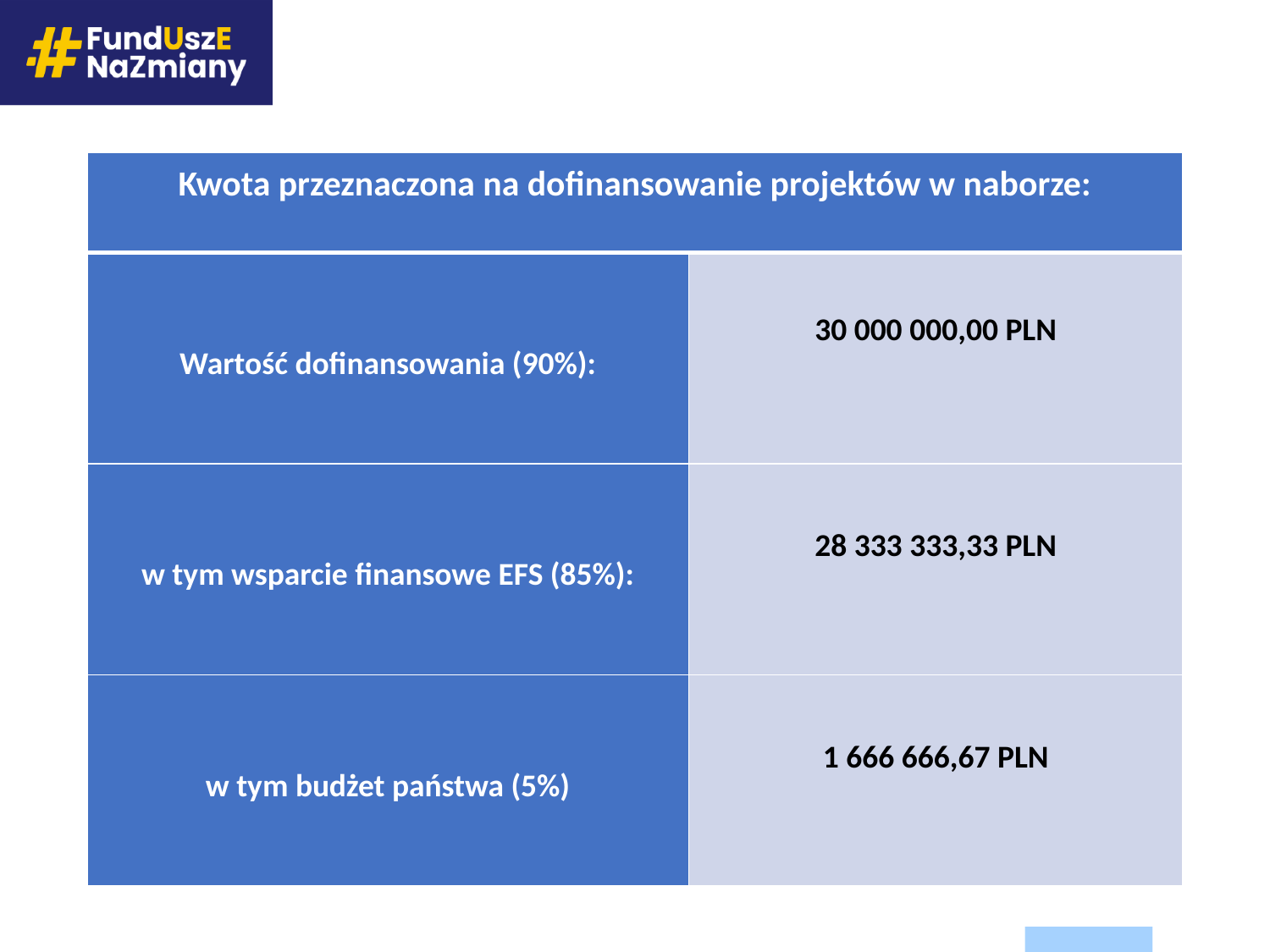

| Kwota przeznaczona na dofinansowanie projektów w naborze: |  |
| --- | --- |
| Wartość dofinansowania (90%): | 30 000 000,00 PLN |
| w tym wsparcie finansowe EFS (85%): | 28 333 333,33 PLN |
| w tym budżet państwa (5%) | 1 666 666,67 PLN |